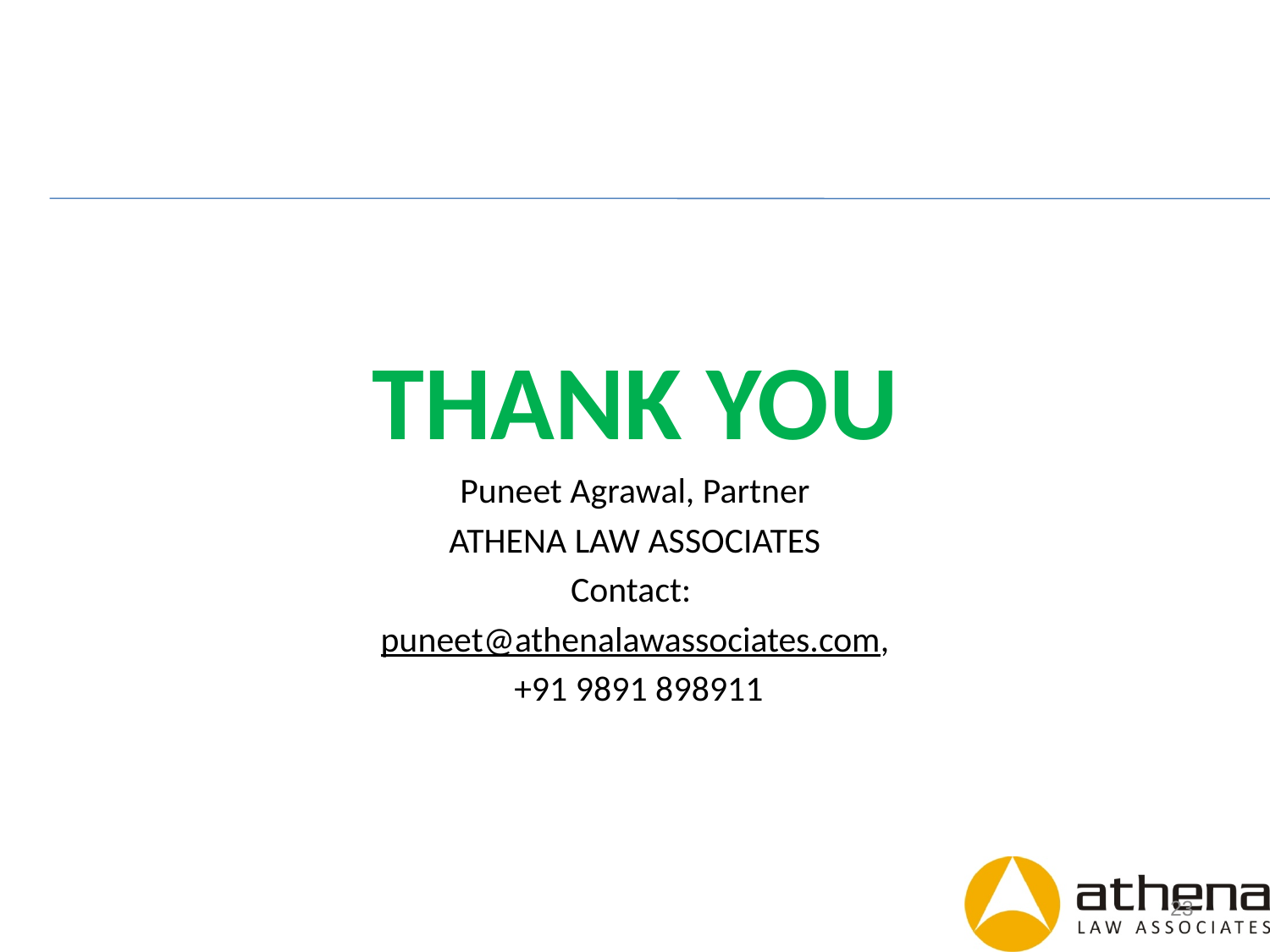

THANK YOU
Puneet Agrawal, Partner
ATHENA LAW ASSOCIATES
Contact:
puneet@athenalawassociates.com,
 +91 9891 898911
23